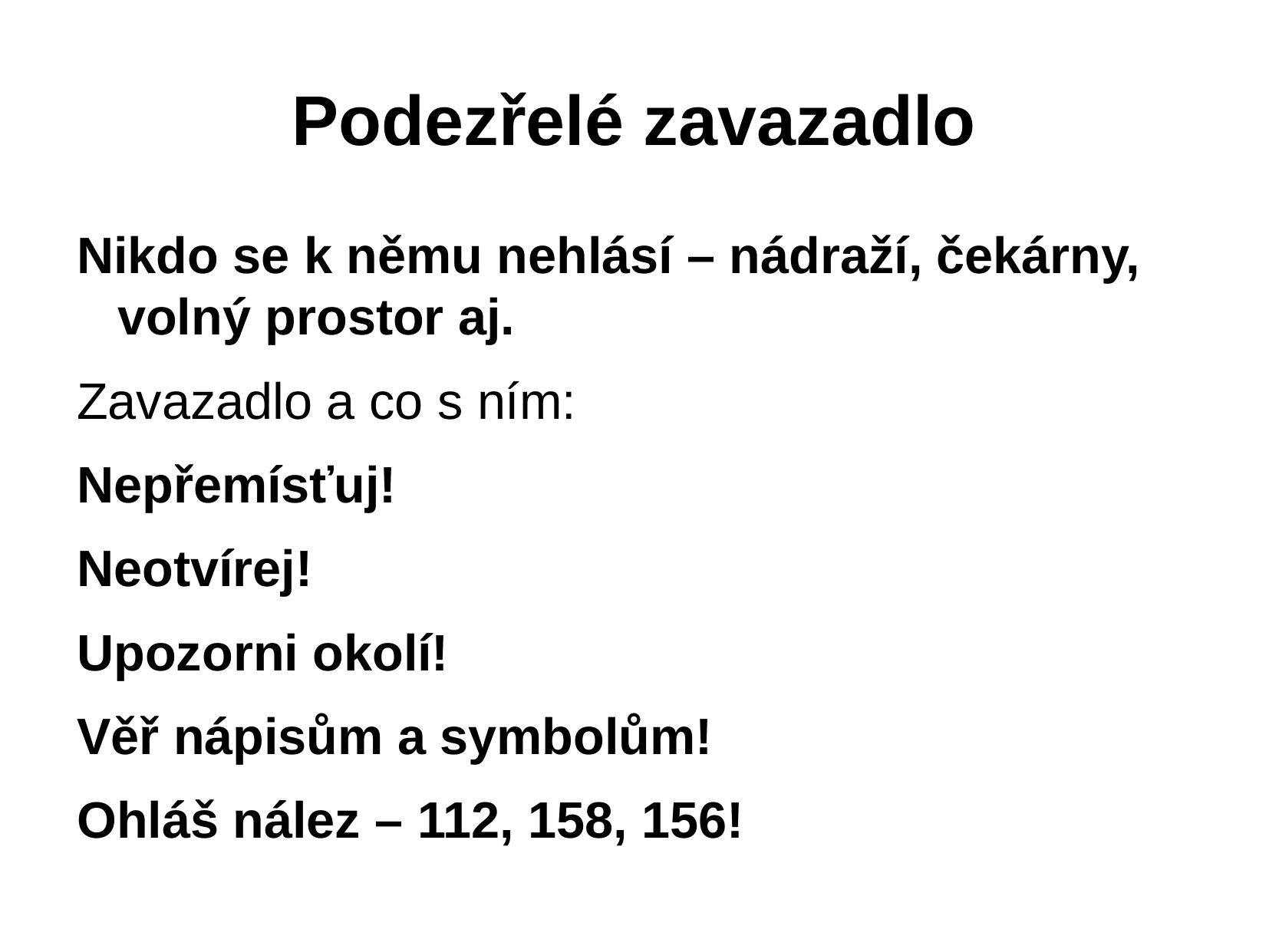

# Podezřelé zavazadlo
Nikdo se k němu nehlásí – nádraží, čekárny, volný prostor aj.
Zavazadlo a co s ním:
Nepřemísťuj!
Neotvírej!
Upozorni okolí!
Věř nápisům a symbolům!
Ohláš nález – 112, 158, 156!